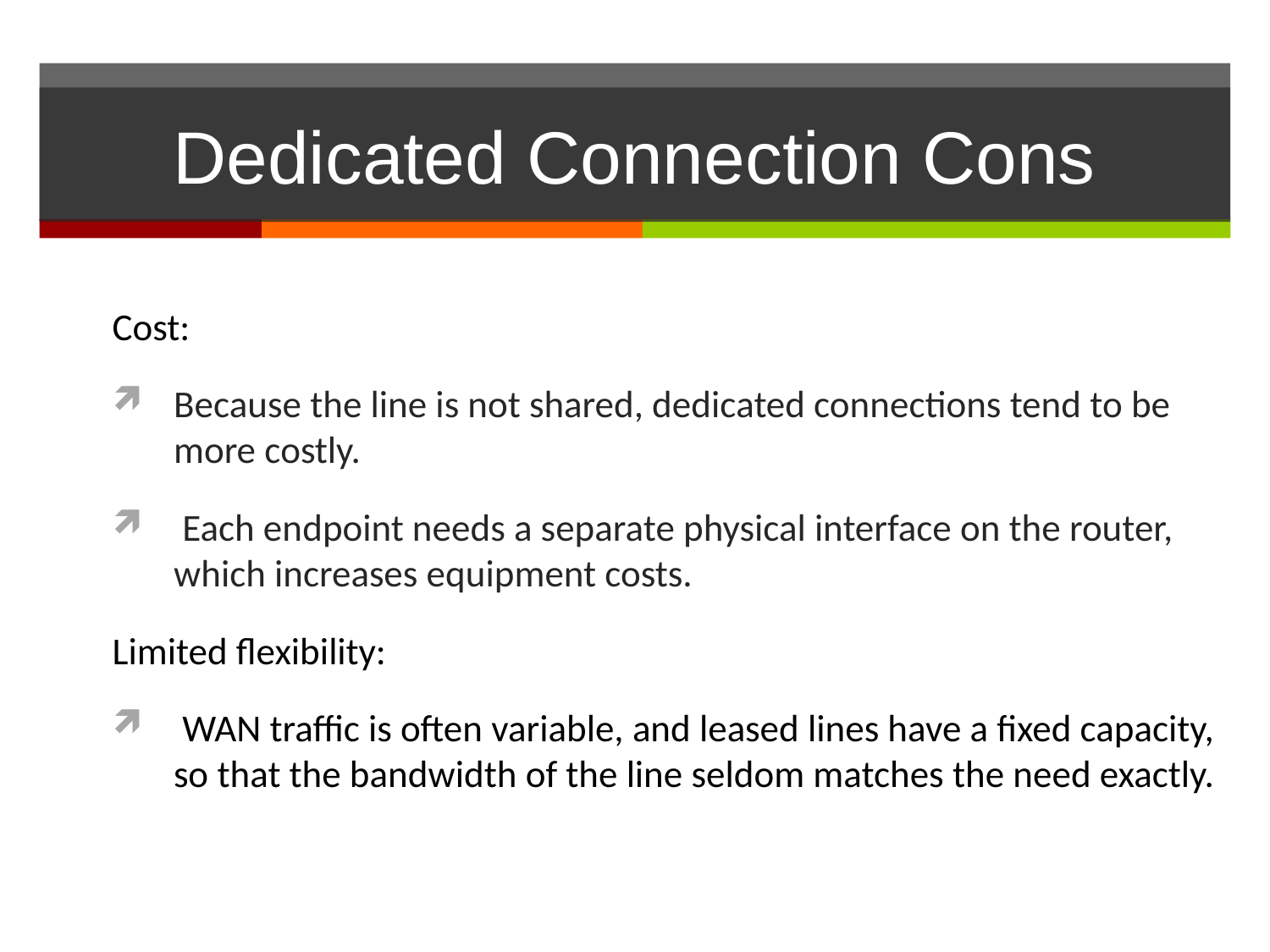

# Dedicated Connection Cons
Cost:
Because the line is not shared, dedicated connections tend to be more costly.
 Each endpoint needs a separate physical interface on the router, which increases equipment costs.
Limited flexibility:
 WAN traffic is often variable, and leased lines have a fixed capacity, so that the bandwidth of the line seldom matches the need exactly.